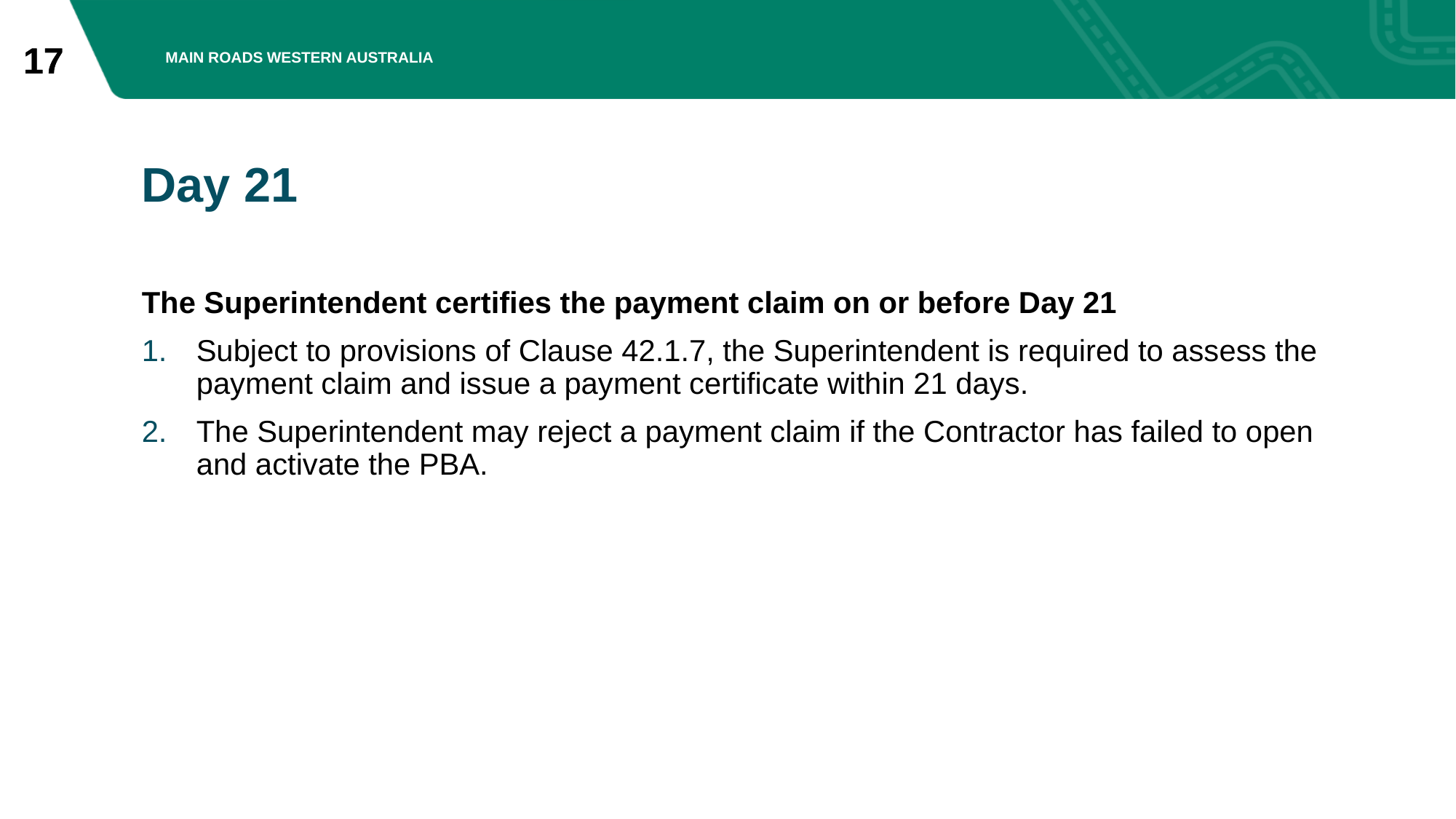

# Day 21
The Superintendent certifies the payment claim on or before Day 21
Subject to provisions of Clause 42.1.7, the Superintendent is required to assess the payment claim and issue a payment certificate within 21 days.
The Superintendent may reject a payment claim if the Contractor has failed to open and activate the PBA.